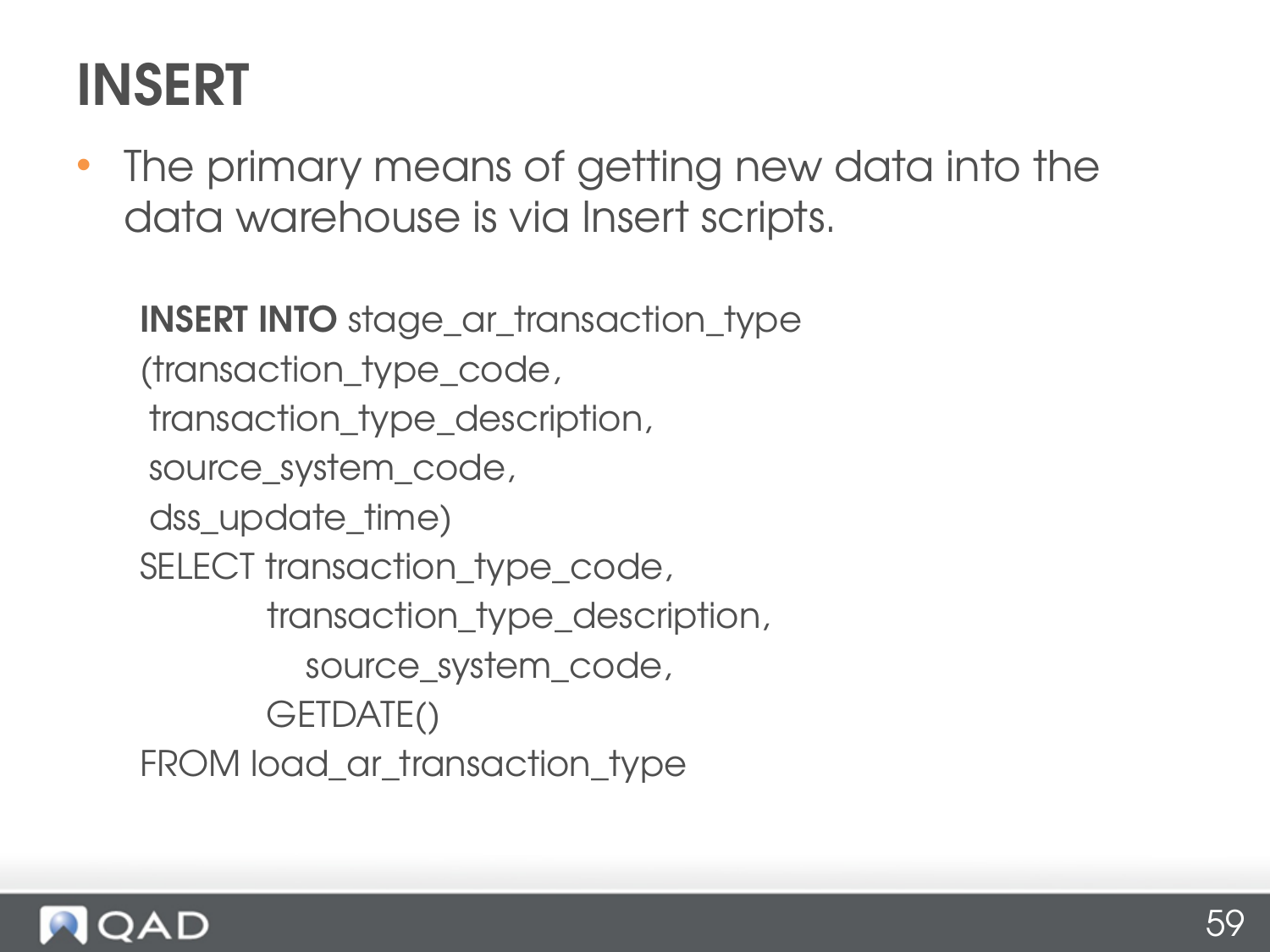

# INSERT
The primary means of getting new data into the data warehouse is via Insert scripts.

INSERT INTO stage_ar_transaction_type
(transaction_type_code,
 transaction_type_description,
 source_system_code,
 dss_update_time)
SELECT transaction_type_code,
  	         transaction_type_description,
    	    	source_system_code,
             GETDATE()
FROM load_ar_transaction_type

59